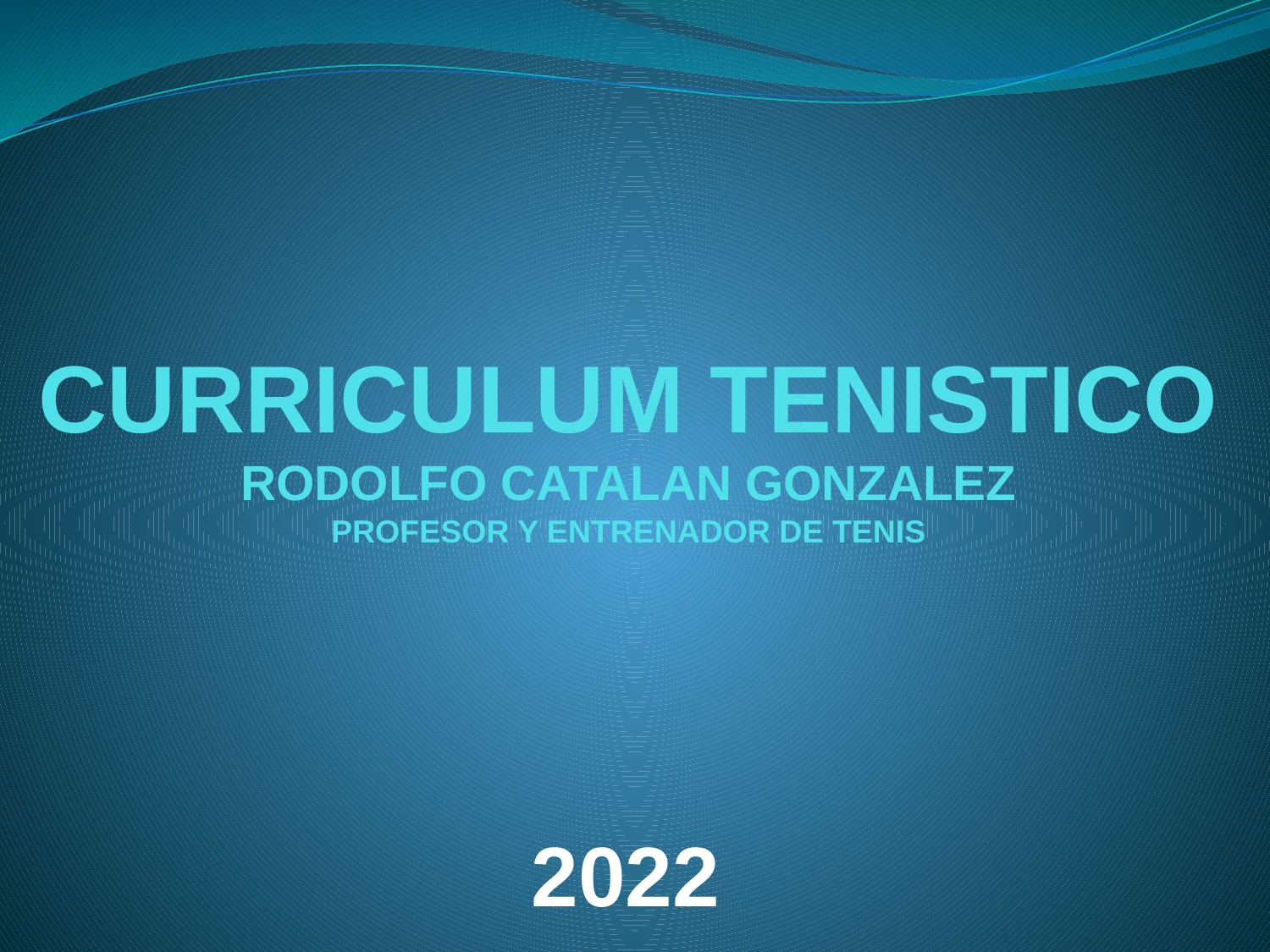

# CURRICULUM TENISTICO RODOLFO CATALAN GONZALEZ PROFESOR Y ENTRENADOR DE TENIS

2022